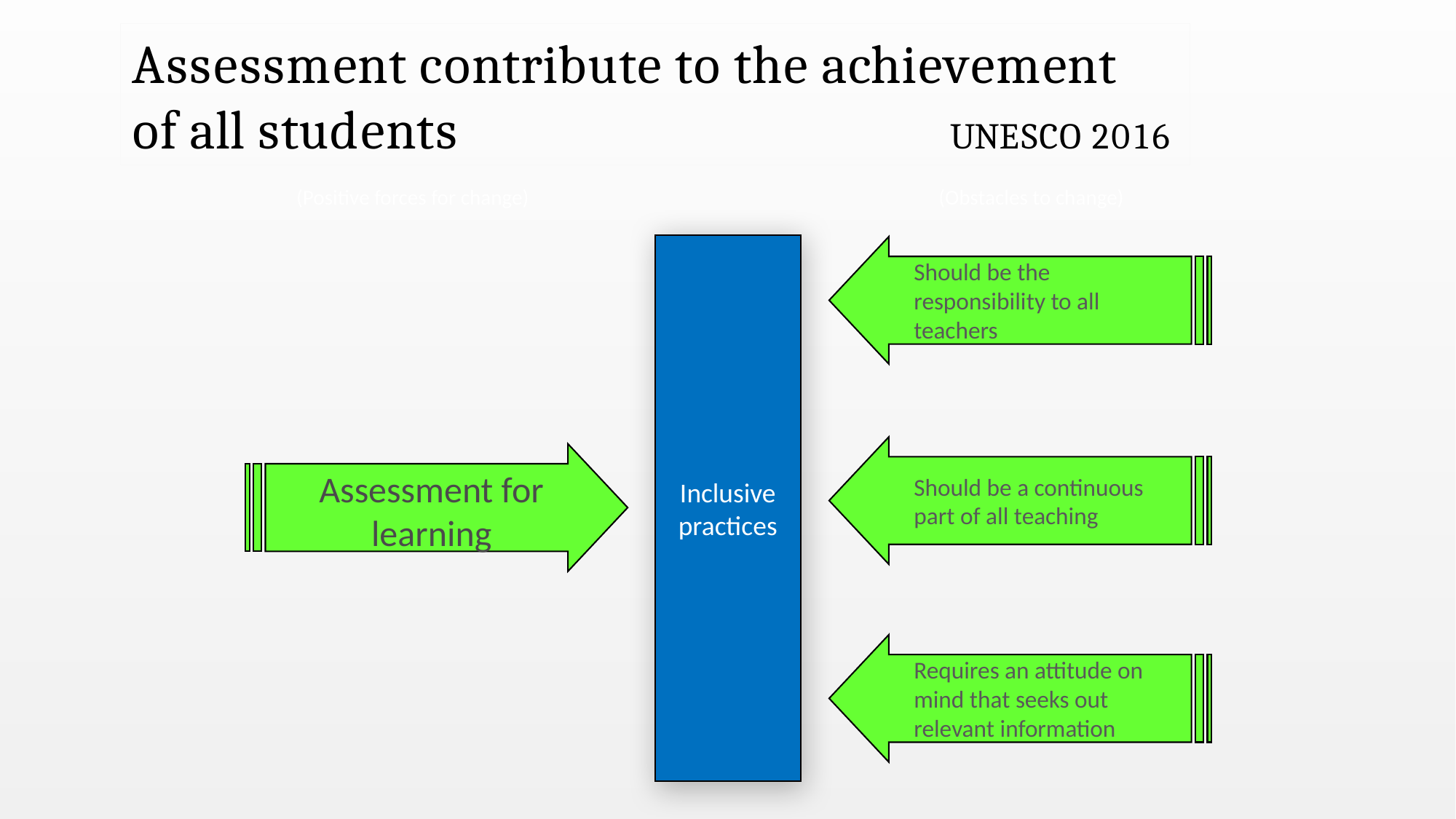

Assessment contribute to the achievement
of all students                                         UNESCO 2016
(Positive forces for change)
(Obstacles to change)
Inclusive practices
Should be the responsibility to all teachers
Should be a continuous part of all teaching
Assessment for learning
Requires an attitude on mind that seeks out relevant information